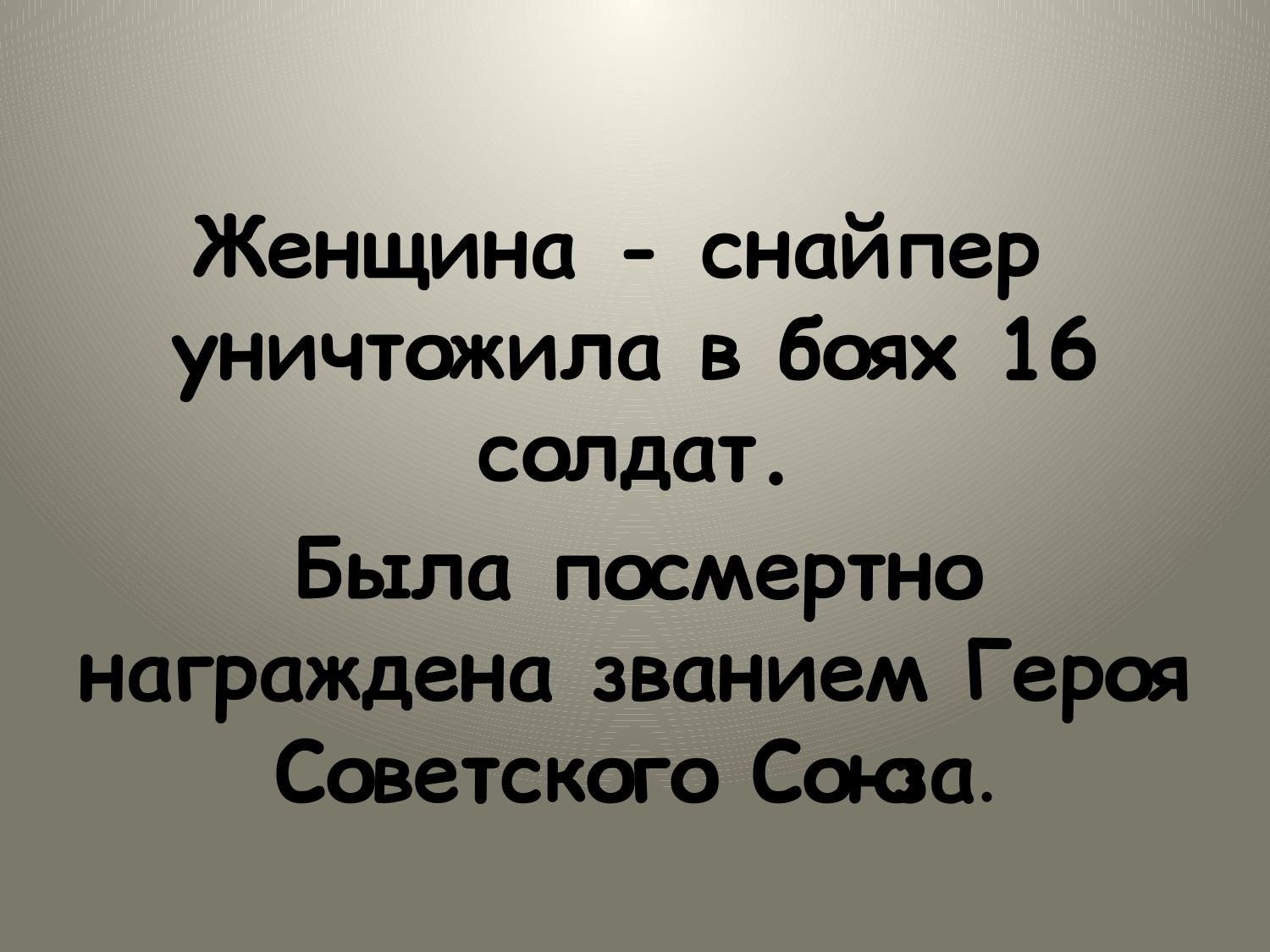

Женщина - снайпер  уничтожила в боях 16 солдат.
Была посмертно награждена званием Героя Советского Союза.